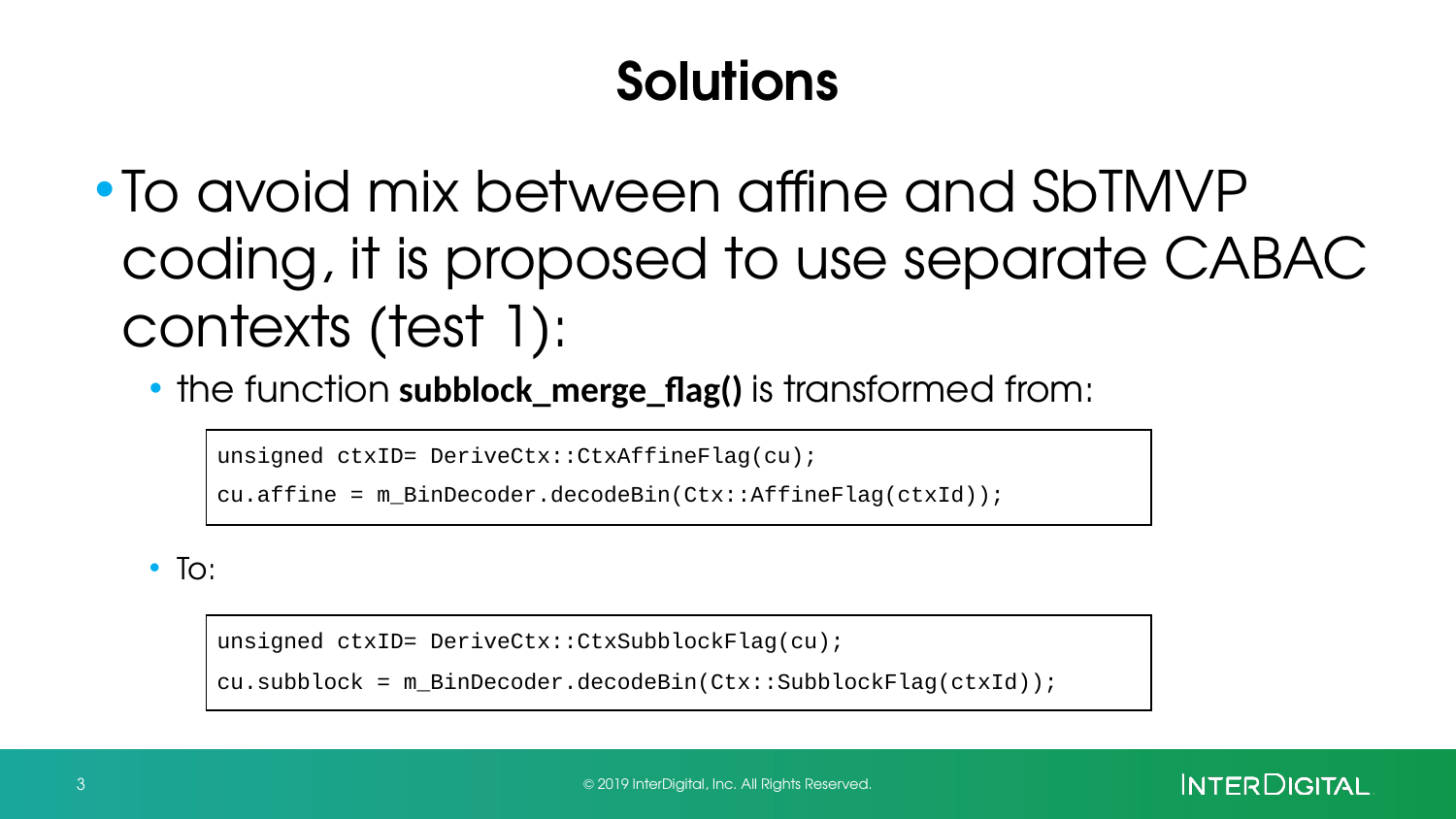

# Solutions
To avoid mix between affine and SbTMVP coding, it is proposed to use separate CABAC contexts (test 1):
the function subblock_merge_flag() is transformed from:

To:

| unsigned ctxID= DeriveCtx::CtxAffineFlag(cu); cu.affine = m\_BinDecoder.decodeBin(Ctx::AffineFlag(ctxId)); |
| --- |
| unsigned ctxID= DeriveCtx::CtxSubblockFlag(cu); cu.subblock = m\_BinDecoder.decodeBin(Ctx::SubblockFlag(ctxId)); |
| --- |
3
© 2019 InterDigital, Inc. All Rights Reserved.